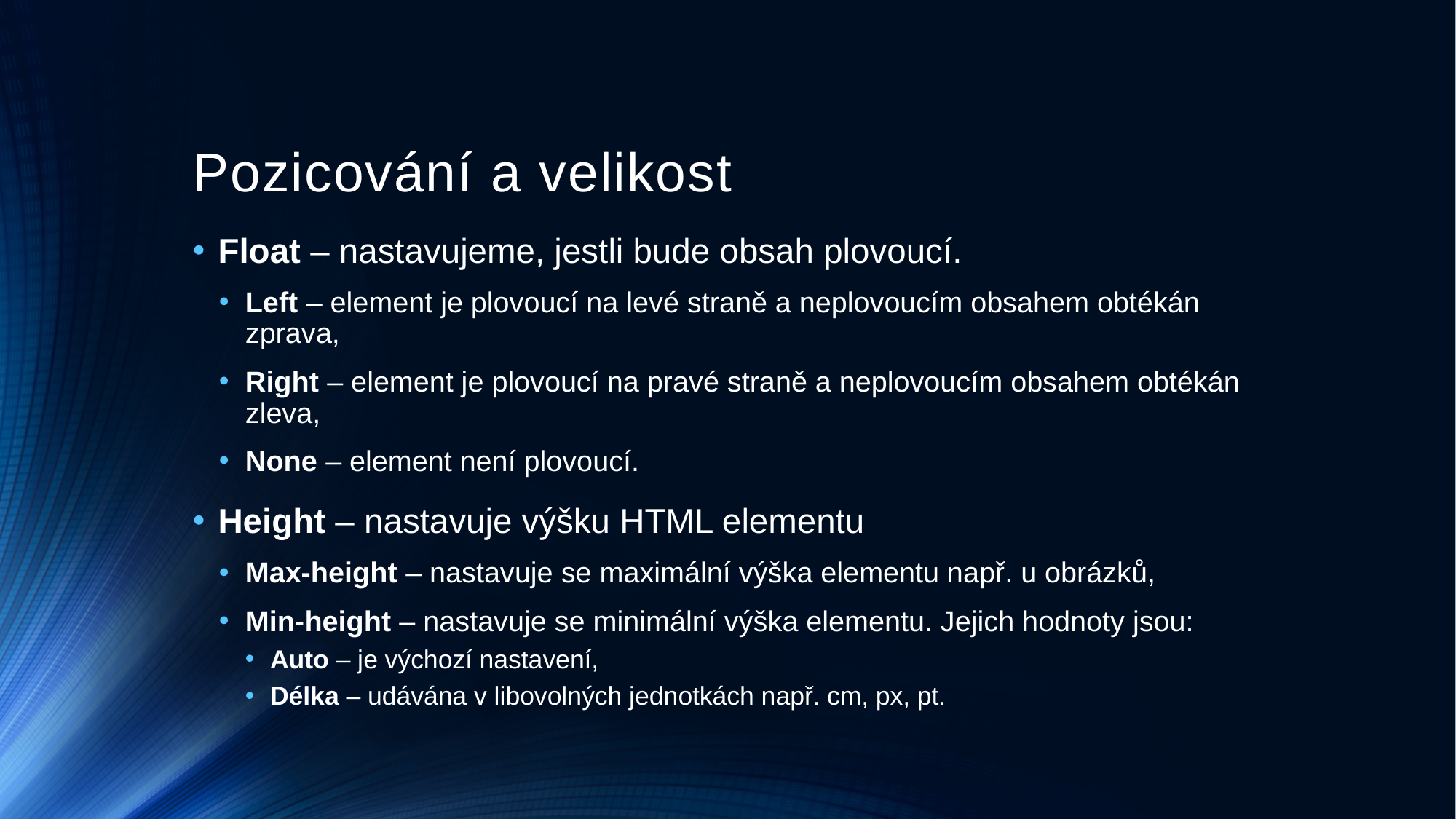

# Pozicování a velikost
Float – nastavujeme, jestli bude obsah plovoucí.
Left – element je plovoucí na levé straně a neplovoucím obsahem obtékán zprava,
Right – element je plovoucí na pravé straně a neplovoucím obsahem obtékán zleva,
None – element není plovoucí.
Height – nastavuje výšku HTML elementu
Max-height – nastavuje se maximální výška elementu např. u obrázků,
Min-height – nastavuje se minimální výška elementu. Jejich hodnoty jsou:
Auto – je výchozí nastavení,
Délka – udávána v libovolných jednotkách např. cm, px, pt.